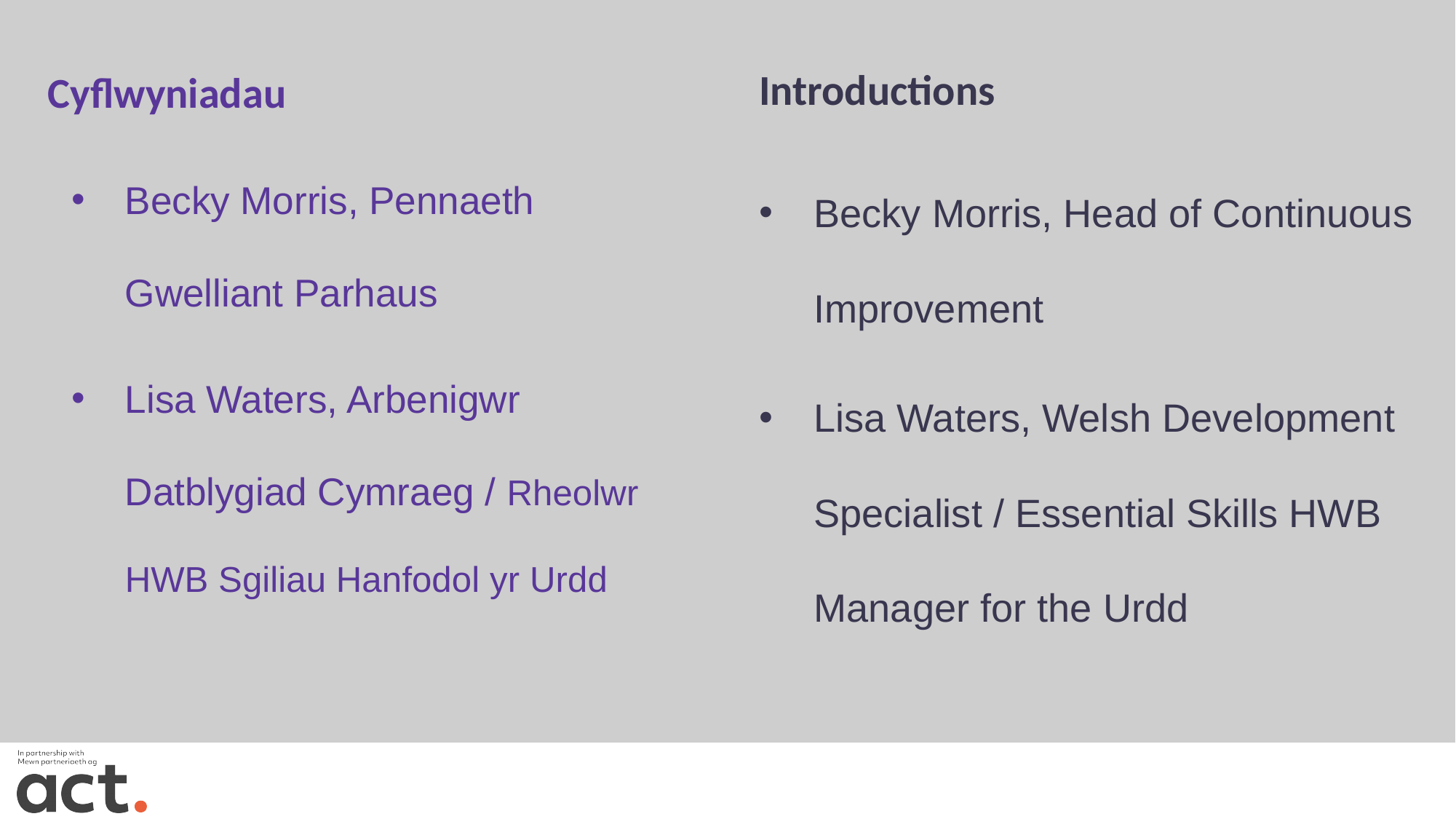

# Introductions
Cyflwyniadau
Becky Morris, Pennaeth Gwelliant Parhaus
Lisa Waters, Arbenigwr Datblygiad Cymraeg / Rheolwr HWB Sgiliau Hanfodol yr Urdd

Becky Morris, Head of Continuous Improvement
Lisa Waters, Welsh Development Specialist / Essential Skills HWB Manager for the Urdd